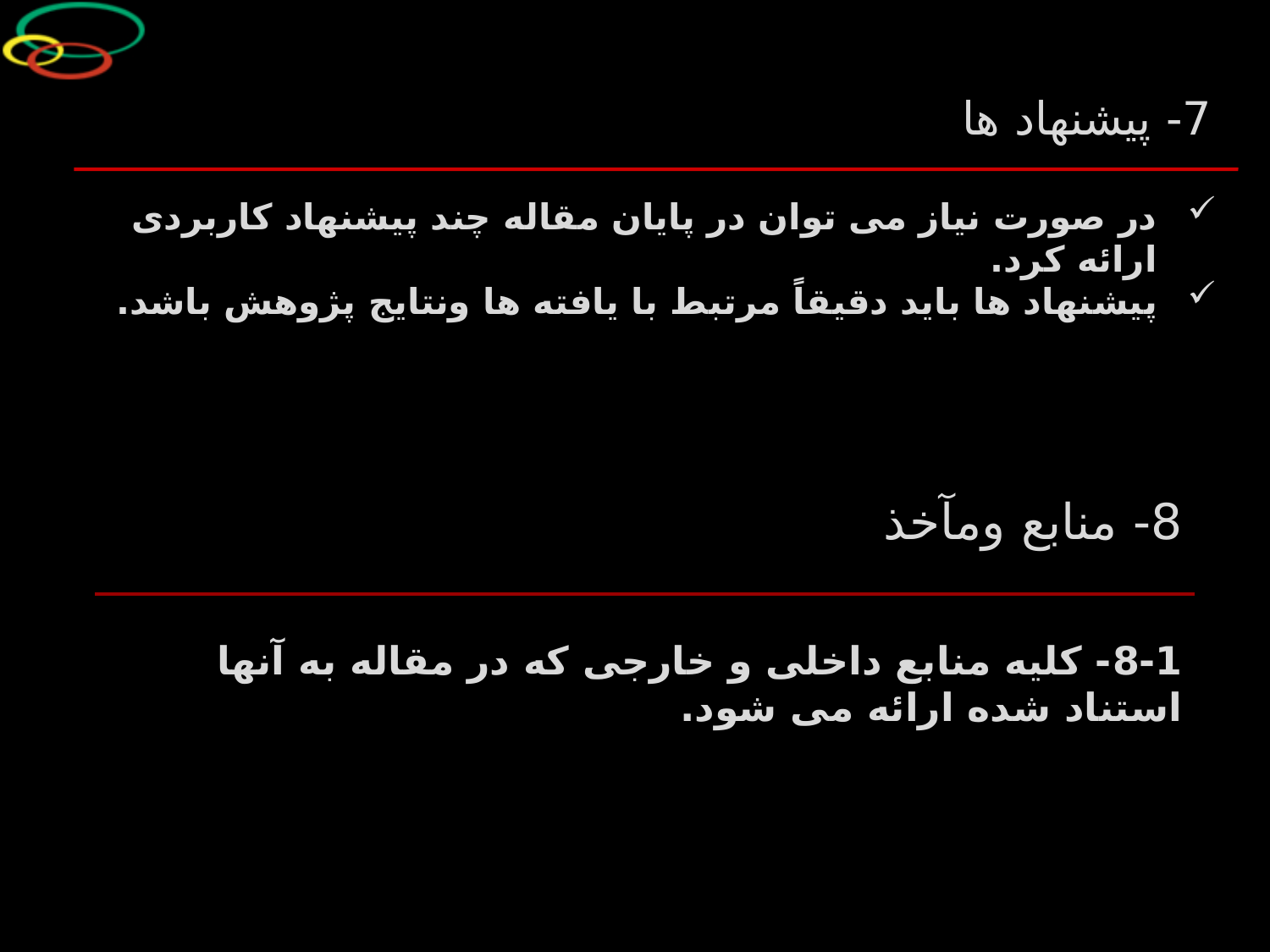

7- پیشنهاد ها

در صورت نیاز می توان در پایان مقاله چند پیشنهاد کاربردی ارائه کرد.
پیشنهاد ها باید دقیقاً مرتبط با یافته ها ونتایج پژوهش باشد.

8- منابع ومآخذ

8-1- کلیه منابع داخلی و خارجی که در مقاله به آنها استناد شده ارائه می شود.